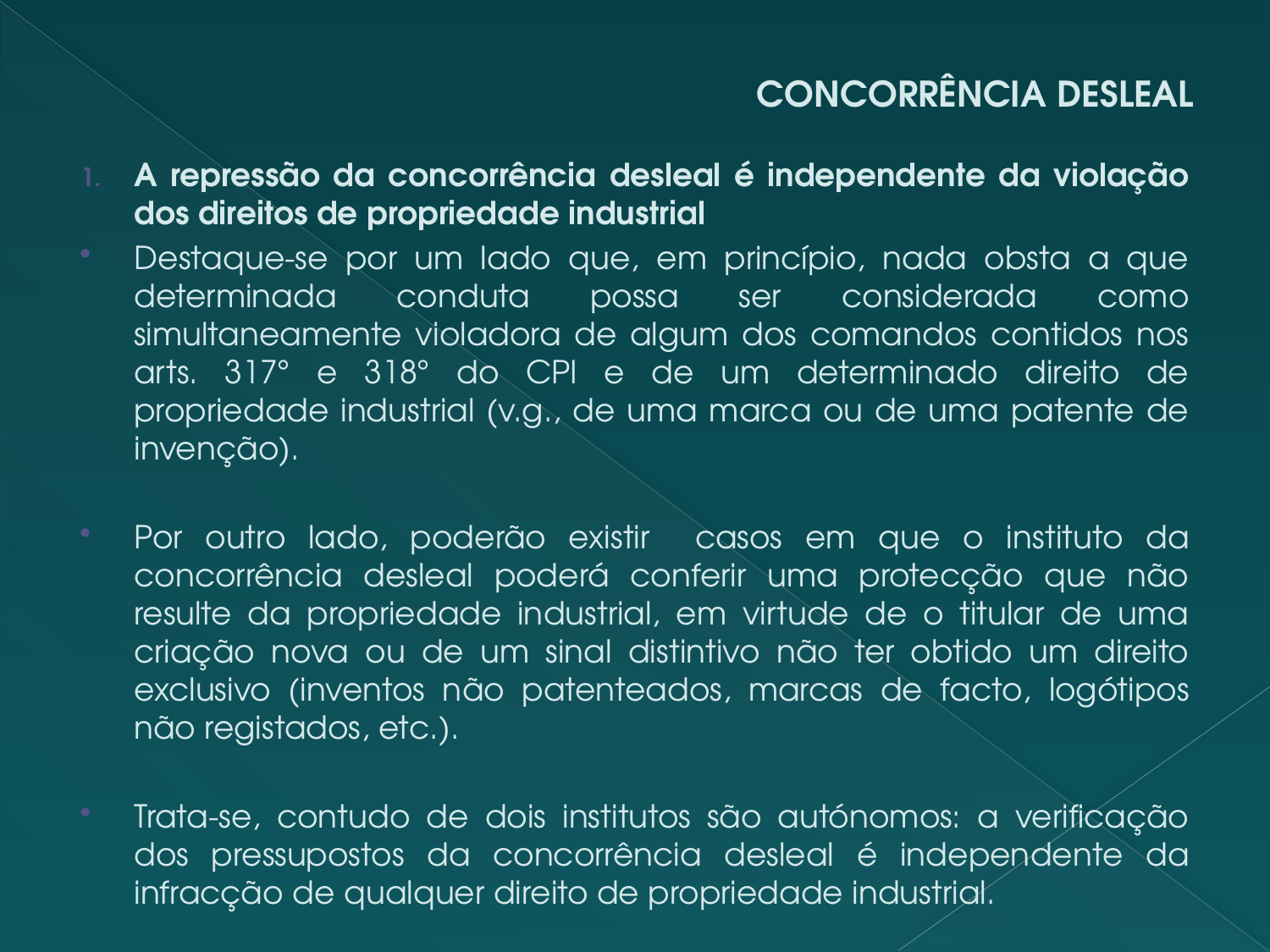

# CONCORRÊNCIA DESLEAL
A repressão da concorrência desleal é independente da violação dos direitos de propriedade industrial
Destaque-se por um lado que, em princípio, nada obsta a que determinada conduta possa ser considerada como simultaneamente violadora de algum dos comandos contidos nos arts. 317° e 318° do CPI e de um determinado direito de propriedade industrial (v.g., de uma marca ou de uma patente de invenção).

Por outro lado, poderão existir  casos em que o instituto da concorrência desleal poderá conferir uma protecção que não resulte da propriedade industrial, em virtude de o titular de uma criação nova ou de um sinal distintivo não ter obtido um direito exclusivo (inventos não patenteados, marcas de facto, logótipos não registados, etc.).

Trata-se, contudo de dois institutos são autónomos: a verificação dos pressupostos da concorrência desleal é independente da infracção de qualquer direito de propriedade industrial.